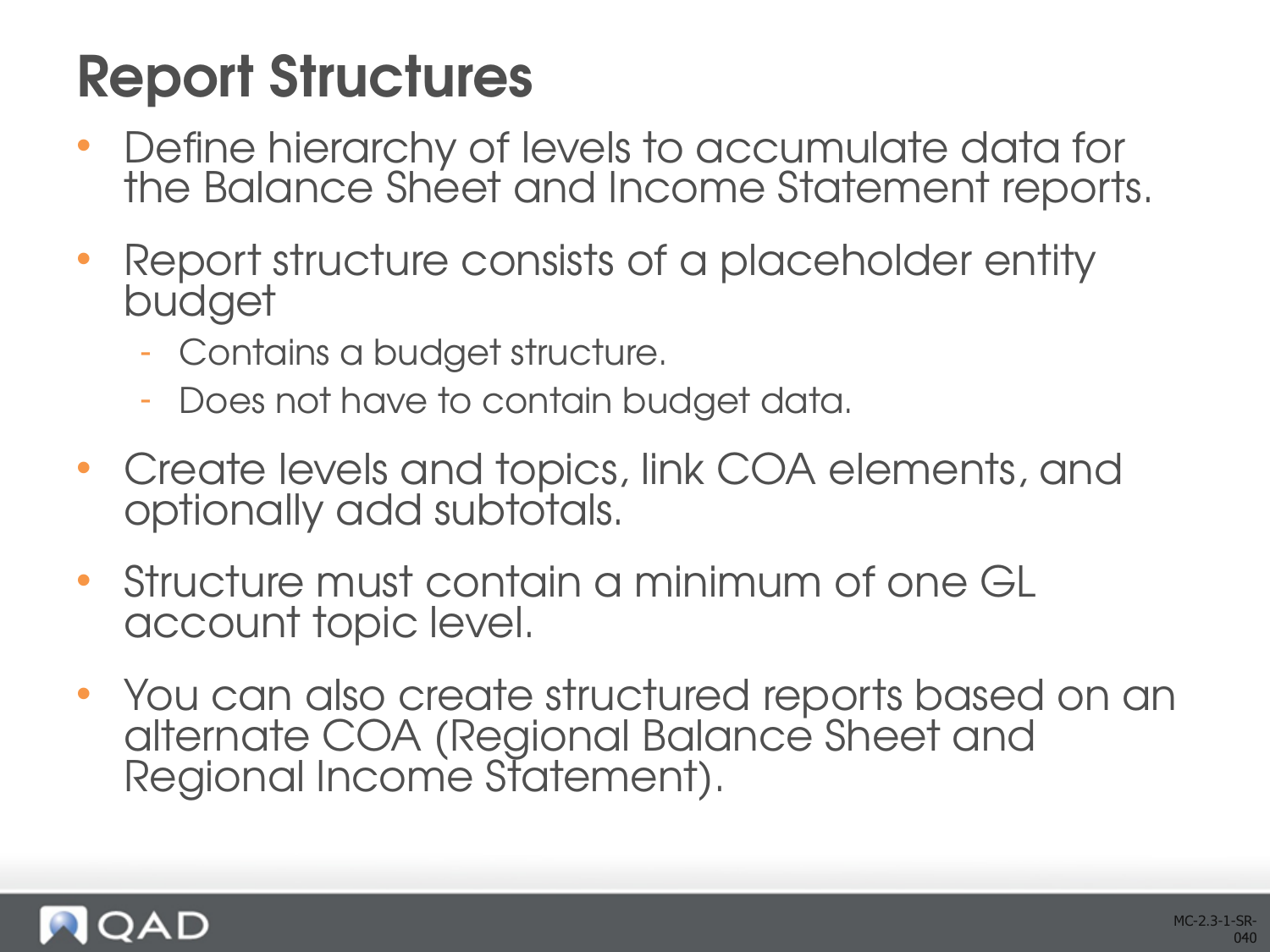

# Report Structures
Define hierarchy of levels to accumulate data for the Balance Sheet and Income Statement reports.
Report structure consists of a placeholder entity budget
Contains a budget structure.
Does not have to contain budget data.
Create levels and topics, link COA elements, and optionally add subtotals.
Structure must contain a minimum of one GL account topic level.
You can also create structured reports based on an alternate COA (Regional Balance Sheet and Regional Income Statement).
MC-2.3-1-SR-040